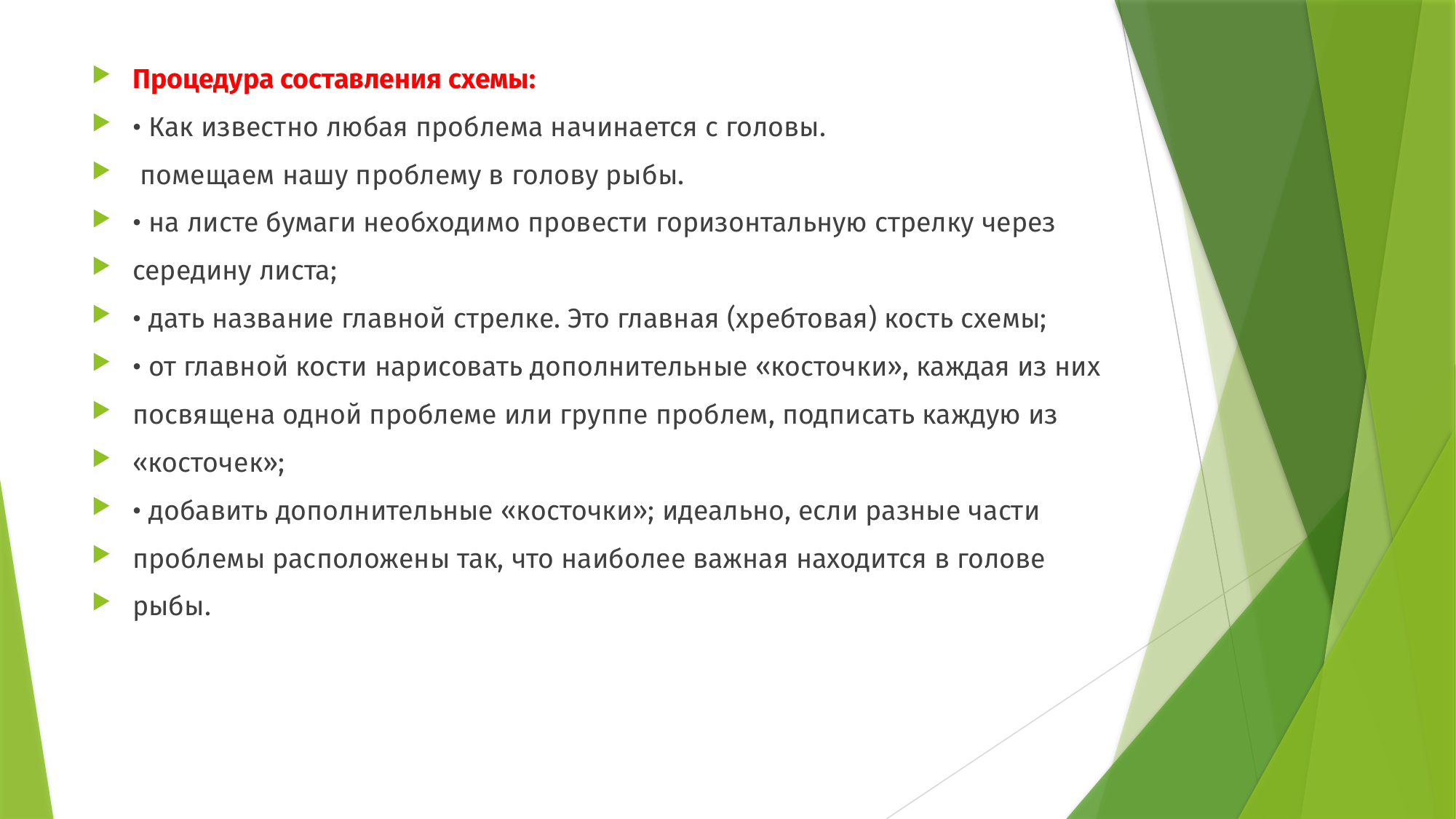

Процедура составления схемы:
• Как известно любая проблема начинается с головы.
 помещаем нашу проблему в голову рыбы.
• на листе бумаги необходимо провести горизонтальную стрелку через
середину листа;
• дать название главной стрелке. Это главная (хребтовая) кость схемы;
• от главной кости нарисовать дополнительные «косточки», каждая из них
посвящена одной проблеме или группе проблем, подписать каждую из
«косточек»;
• добавить дополнительные «косточки»; идеально, если разные части
проблемы расположены так, что наиболее важная находится в голове
рыбы.